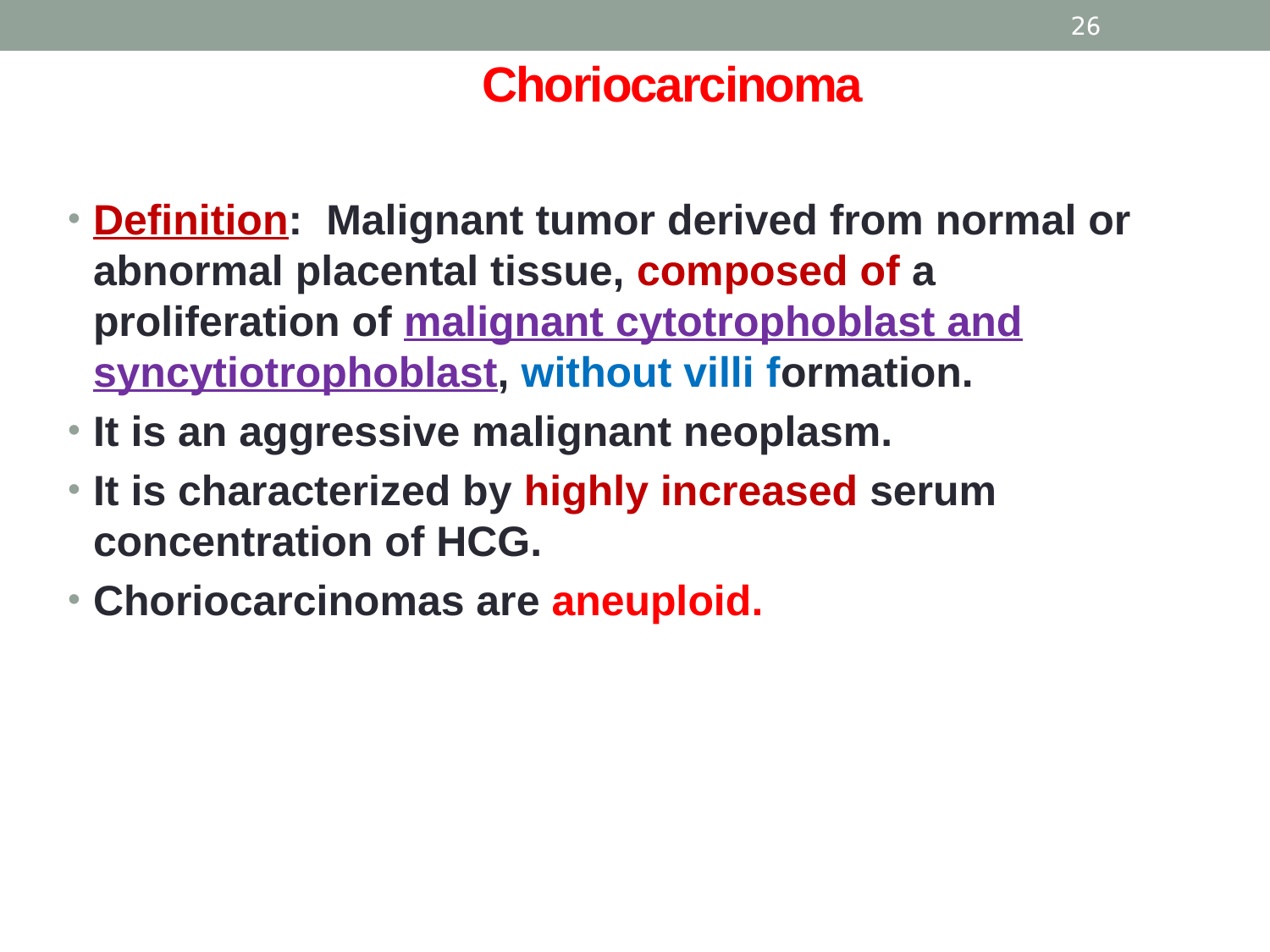

26
# Choriocarcinoma
Definition:  Malignant tumor derived from normal or abnormal placental tissue, composed of a proliferation of malignant cytotrophoblast and syncytiotrophoblast, without villi formation.
It is an aggressive malignant neoplasm.
It is characterized by highly increased serum concentration of HCG.
Choriocarcinomas are aneuploid.